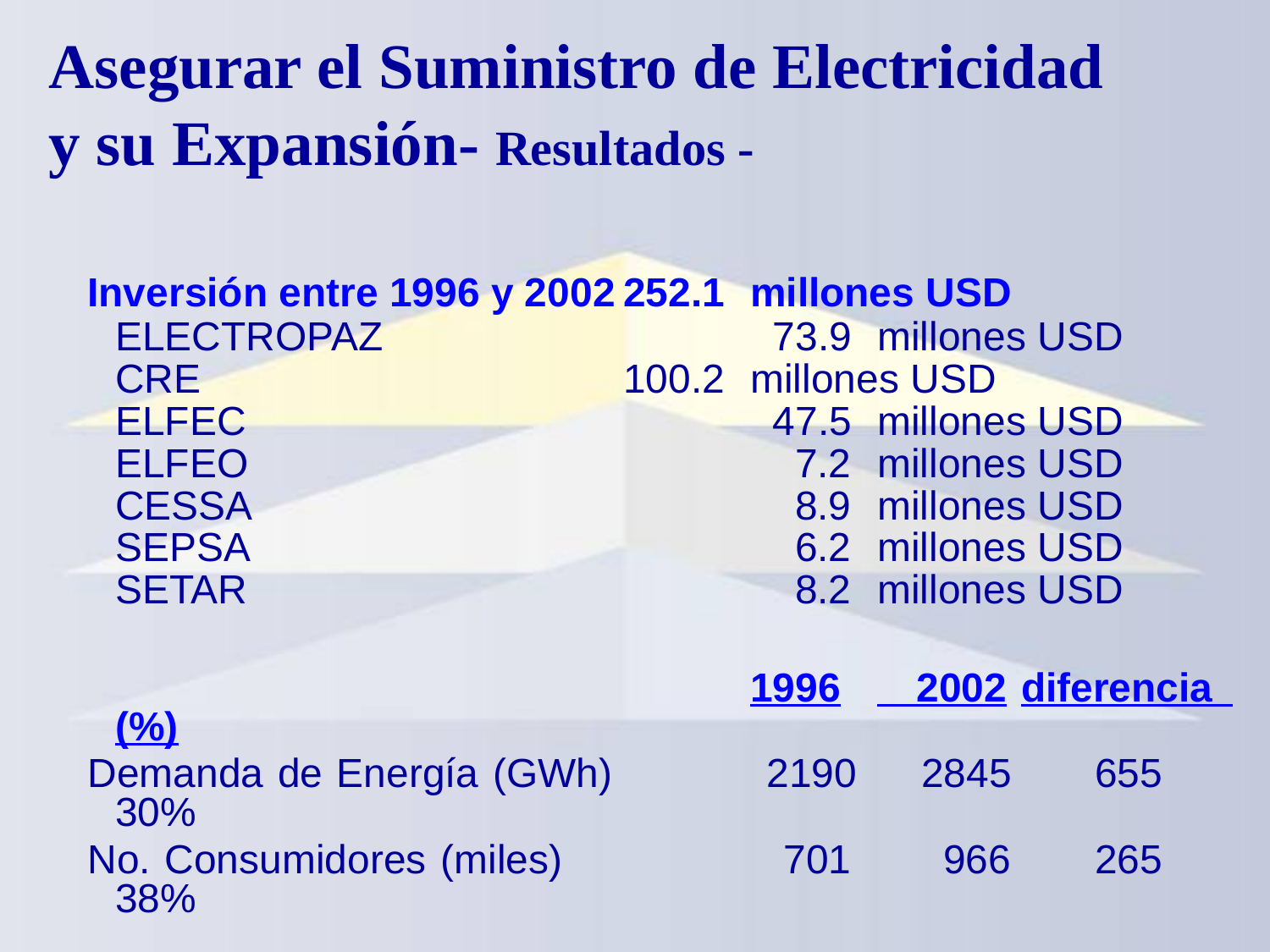

Asegurar el Suministro de Electricidad
y su Expansión- Resultados -
Inversión entre 1996 y 2002	252.1	millones USD
	ELECTROPAZ		  	  73.9	millones USD
	CRE		  	  	100.2	millones USD
	ELFEC			  	  47.5	millones USD
	ELFEO			    	    7.2	millones USD
	CESSA			    	    8.9	millones USD
	SEPSA		  	    	    6.2	millones USD
	SETAR 				    8.2	millones USD

						1996	  2002	diferencia  (%)
Demanda de Energía (GWh)   	2190	  2845	     655      30%
No. Consumidores (miles)		  701	    966	     265      38%